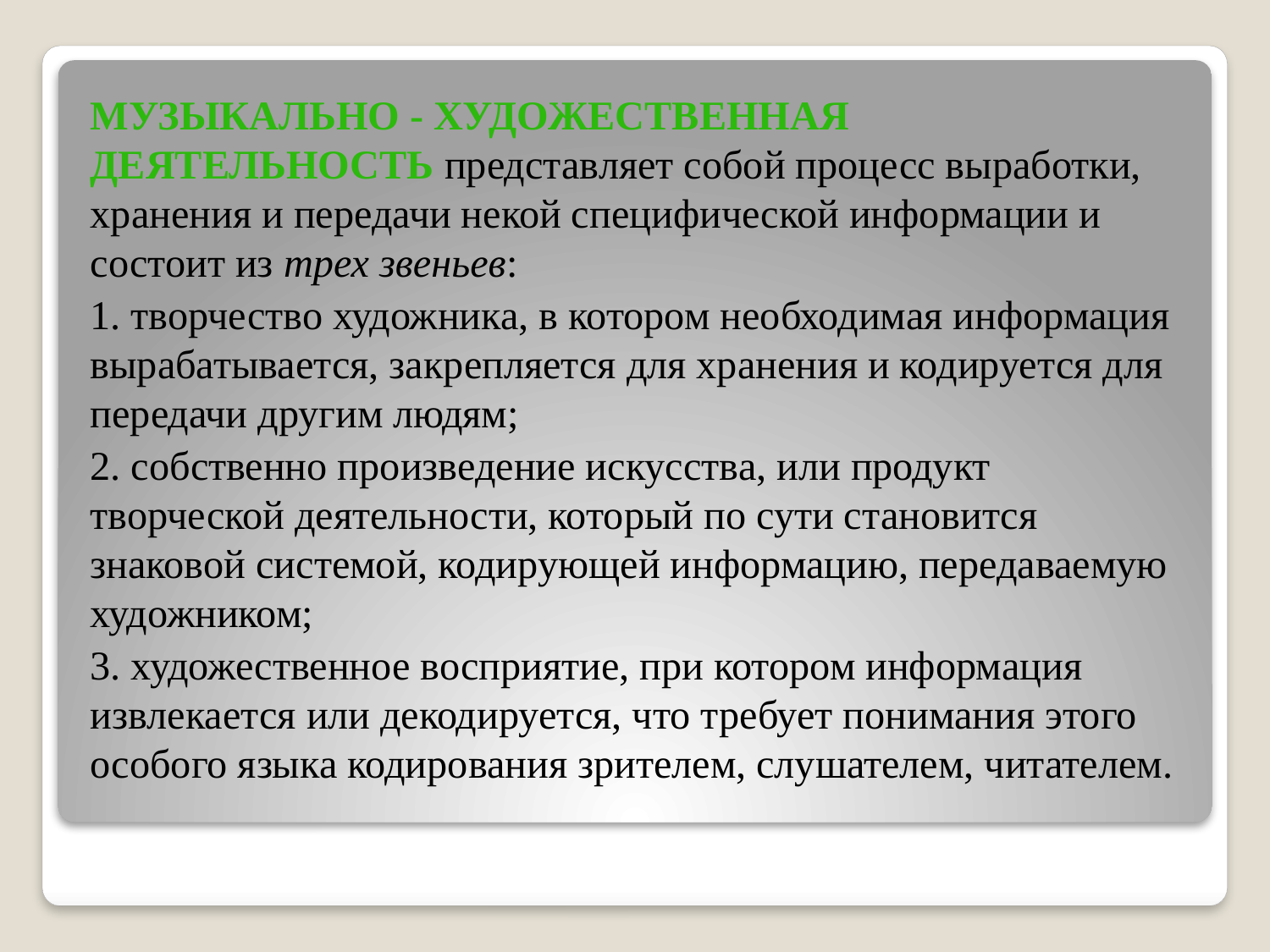

Музыкально - Художественная деятельность представляет собой процесс выработки, хранения и передачи некой специфической информации и состоит из трех звеньев:
1. творчество художника, в котором необходимая информация вырабатывается, закрепляется для хранения и кодируется для передачи другим людям;
2. собственно произведение искусства, или продукт творческой деятельности, который по сути становится знаковой системой, кодирующей информацию, передаваемую художником;
3. художественное восприятие, при котором информация извлекается или декодируется, что требует понимания этого особого языка кодирования зрителем, слушателем, читателем.